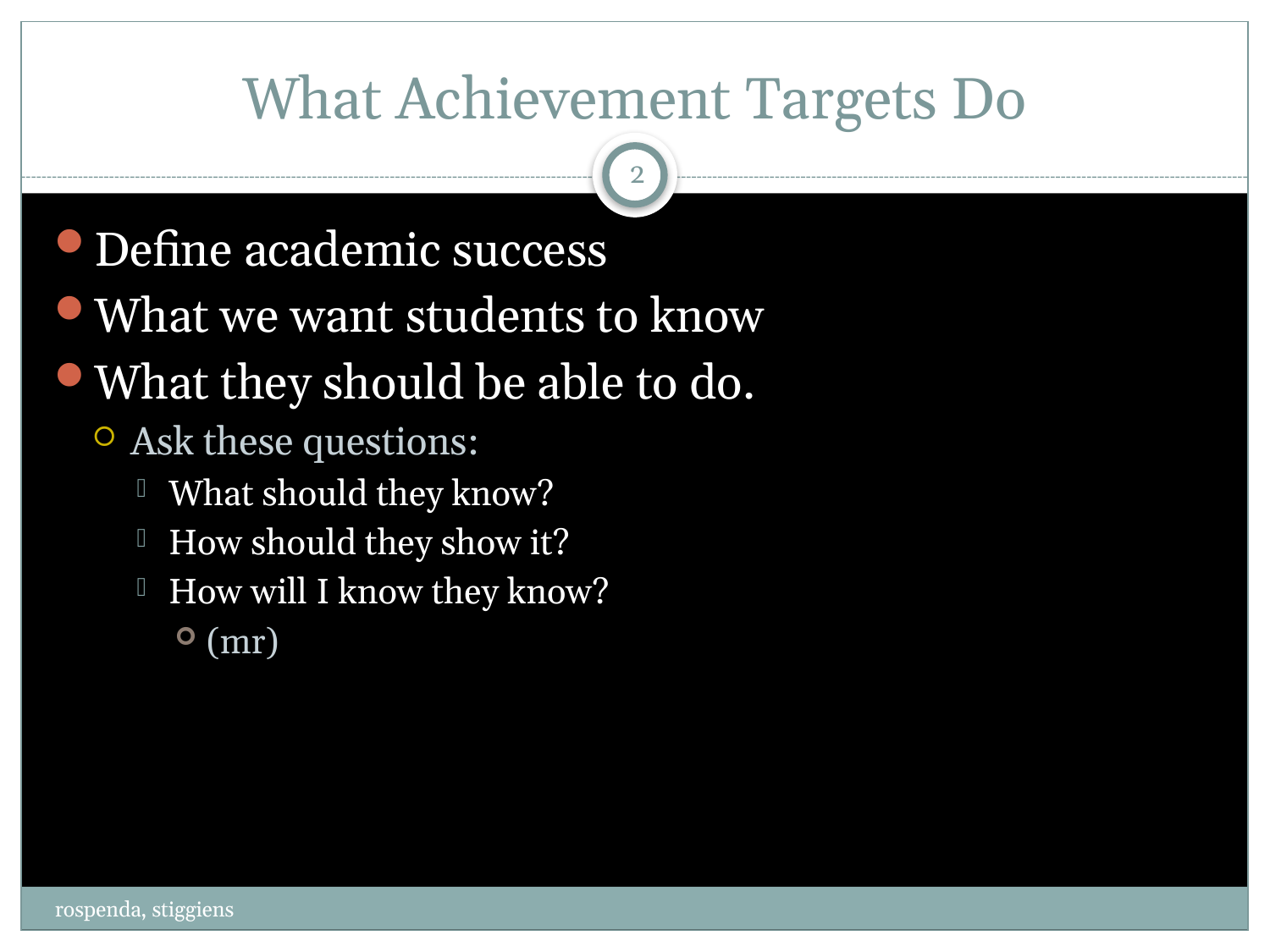

# What Achievement Targets Do
2
Define academic success
What we want students to know
What they should be able to do.
Ask these questions:
What should they know?
How should they show it?
How will I know they know?
(mr)
rospenda, stiggiens